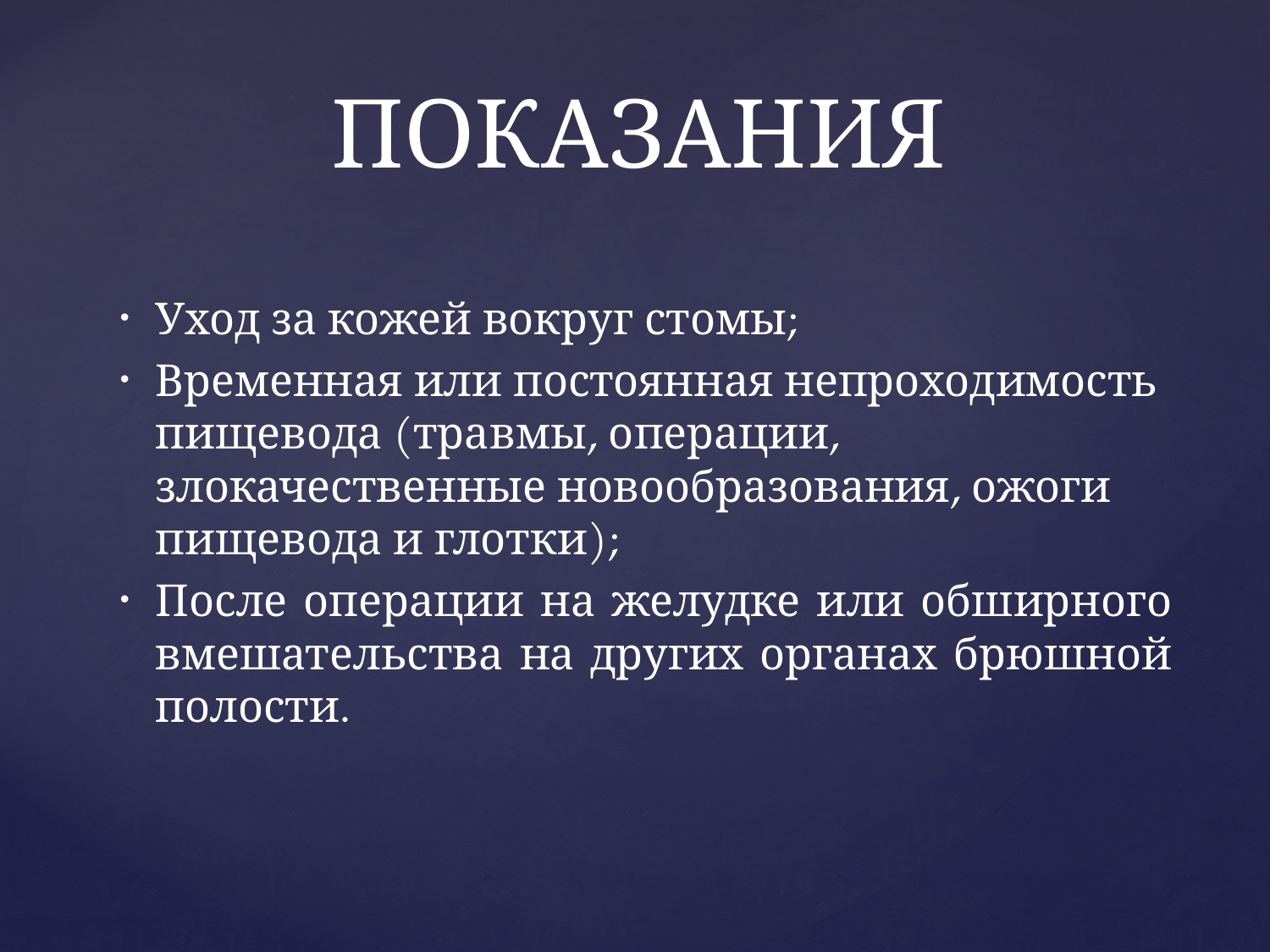

# ПОКАЗАНИЯ
Уход за кожей вокруг стомы;
Временная или постоянная непроходимость пищевода (травмы, операции, злокачественные новообразования, ожоги пищевода и глотки);
После операции на желудке или обширного вмешательства на других органах брюшной полости.